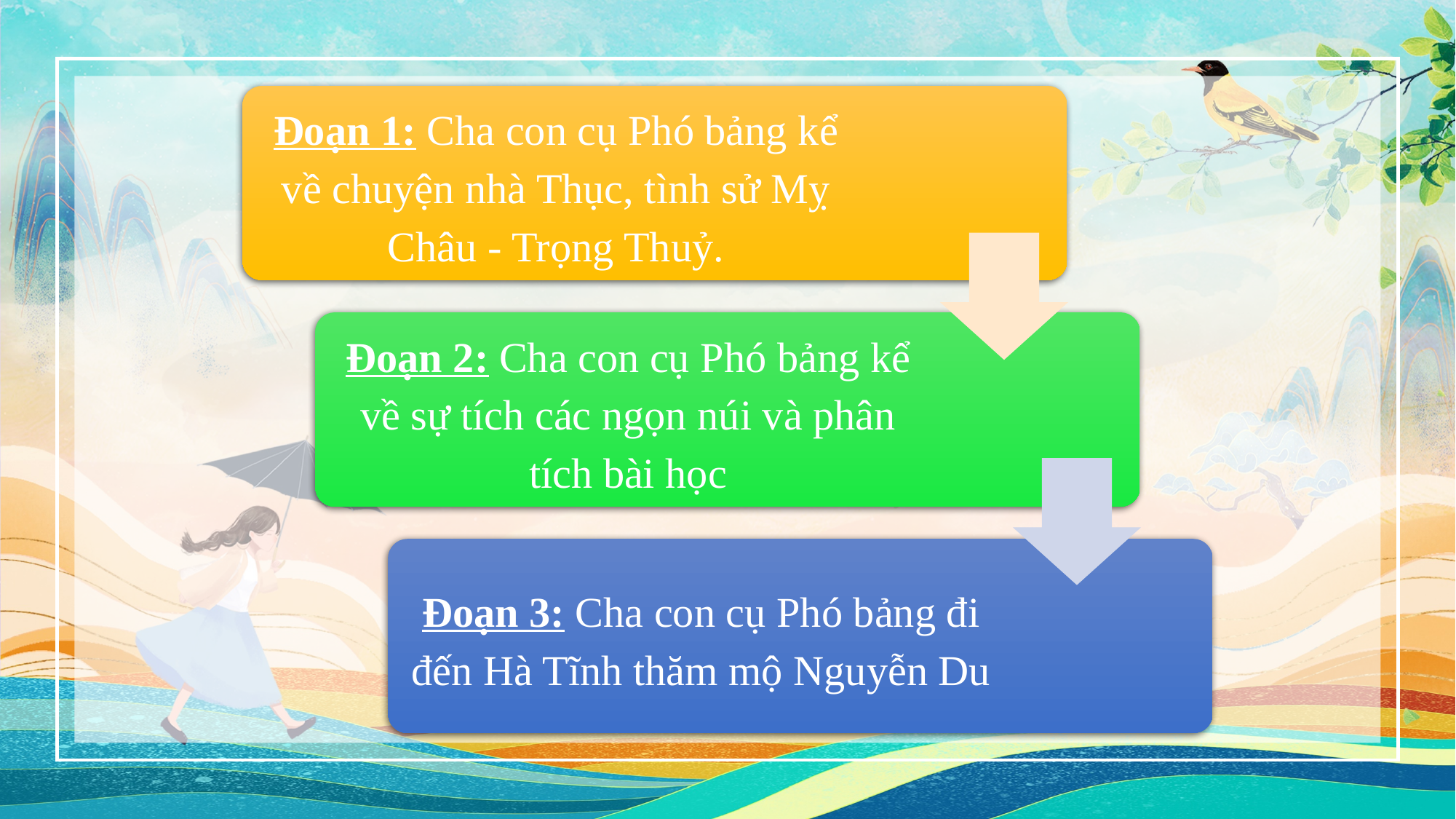

Đoạn 1: Cha con cụ Phó bảng kể về chuyện nhà Thục, tình sử Mỵ Châu - Trọng Thuỷ.

Đoạn 2: Cha con cụ Phó bảng kể về sự tích các ngọn núi và phân tích bài học

Đoạn 3: Cha con cụ Phó bảng đi đến Hà Tĩnh thăm mộ Nguyễn Du